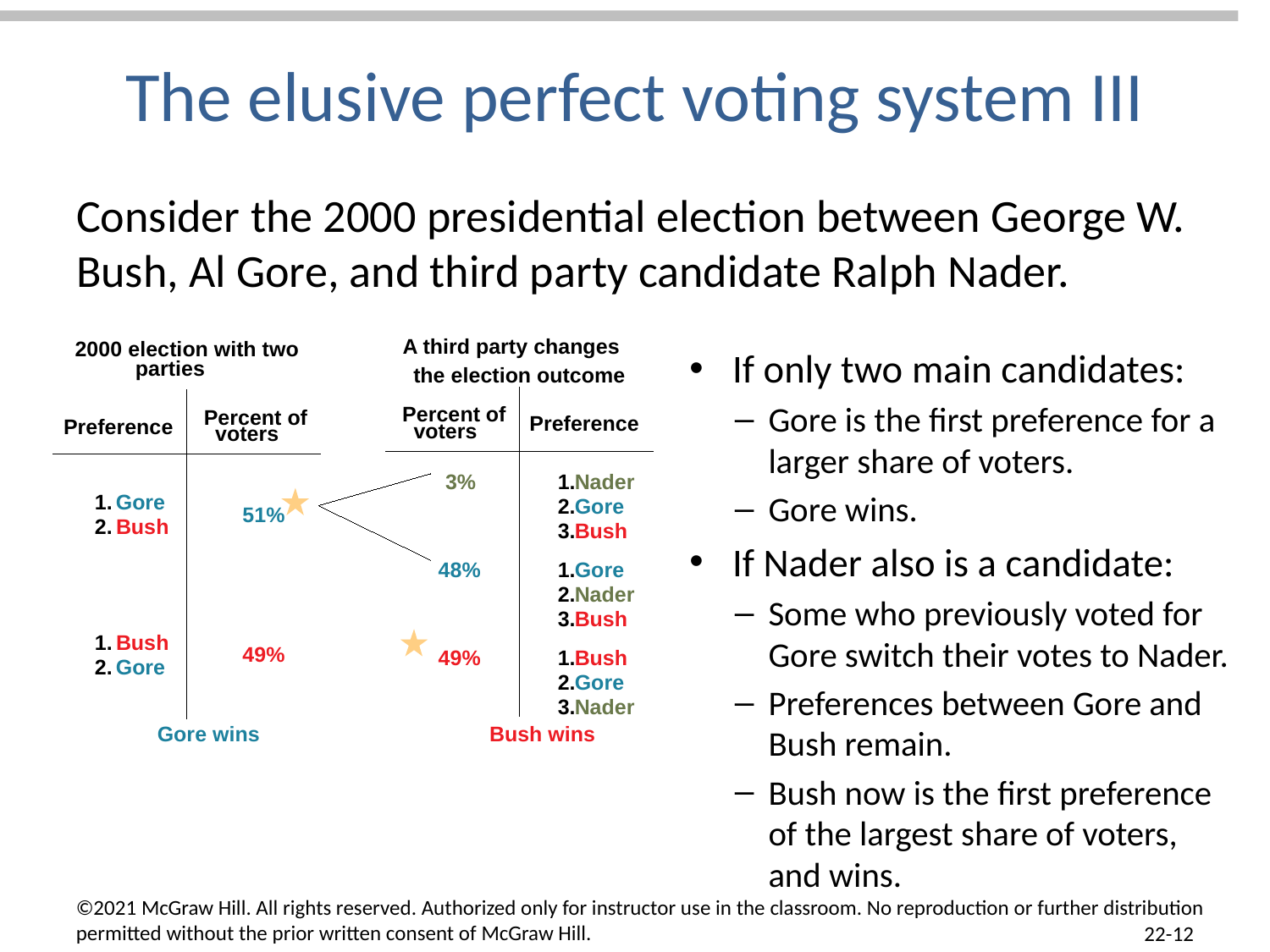

# The elusive perfect voting system III
Consider the 2000 presidential election between George W. Bush, Al Gore, and third party candidate Ralph Nader.
A third party changes
the election outcome

Percent of
Preference
voters

3%
1.
Nader
2.
Gore
3.
Bush
48%
1.
Gore
2.
Nader
3.
Bush
49%
1.
Bush
2.
Gore
3.
Nader
2000 election with two
parties

Percent of
Preference
voters

1.
Gore
51%
2.
Bush
1.
Bush
49%
2.
Gore
If only two main candidates:
Gore is the first preference for a larger share of voters.
Gore wins.
If Nader also is a candidate:
Some who previously voted for Gore switch their votes to Nader.
Preferences between Gore and Bush remain.
Bush now is the first preference of the largest share of voters, and wins.

Gore wins
Bush wins